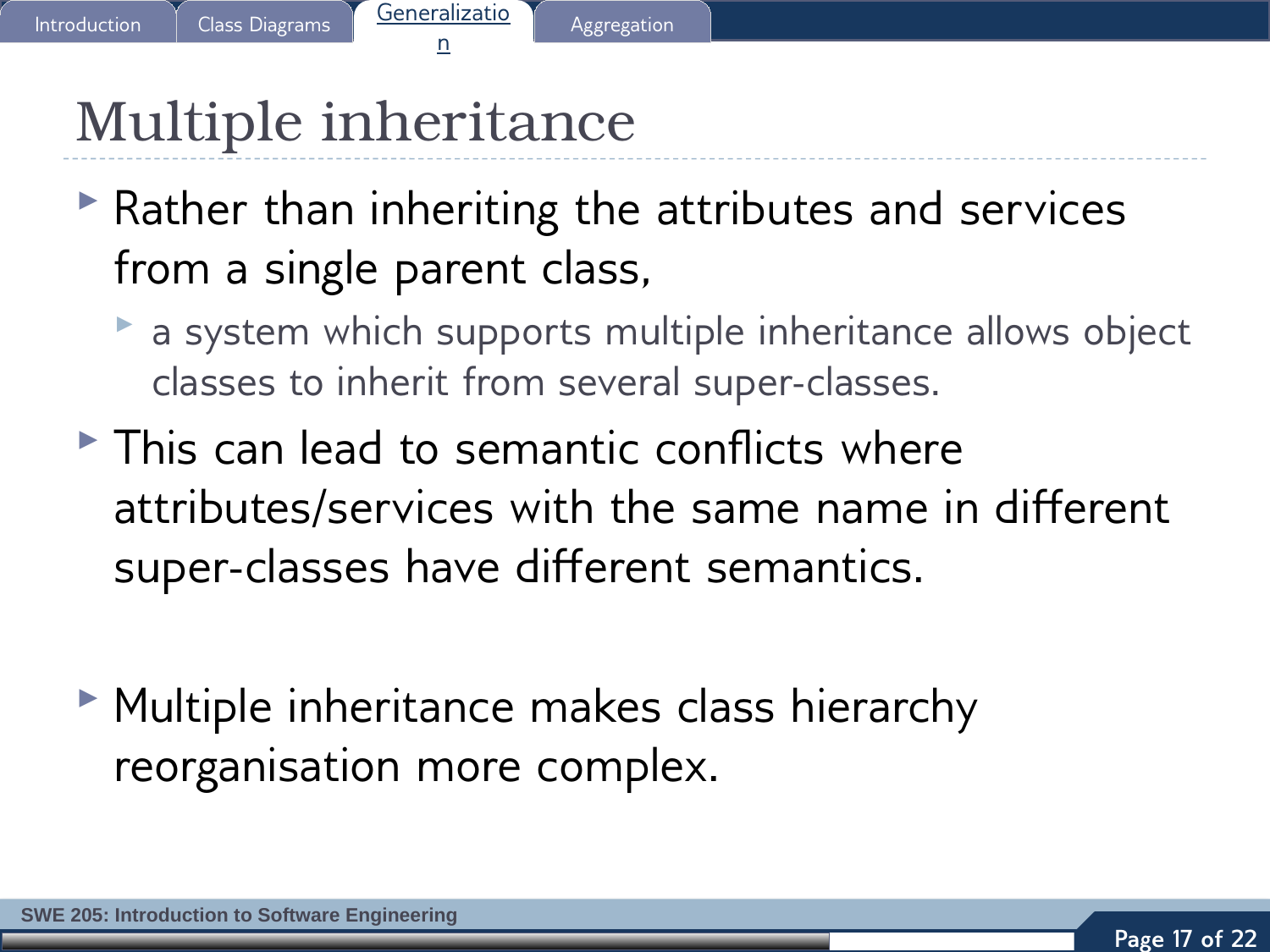

Introduction
Class Diagrams
Generalization
Aggregation
# Multiple inheritance
Rather than inheriting the attributes and services from a single parent class,
a system which supports multiple inheritance allows object classes to inherit from several super-classes.
This can lead to semantic conflicts where attributes/services with the same name in different super-classes have different semantics.

Multiple inheritance makes class hierarchy reorganisation more complex.
17
Page 17 of 22